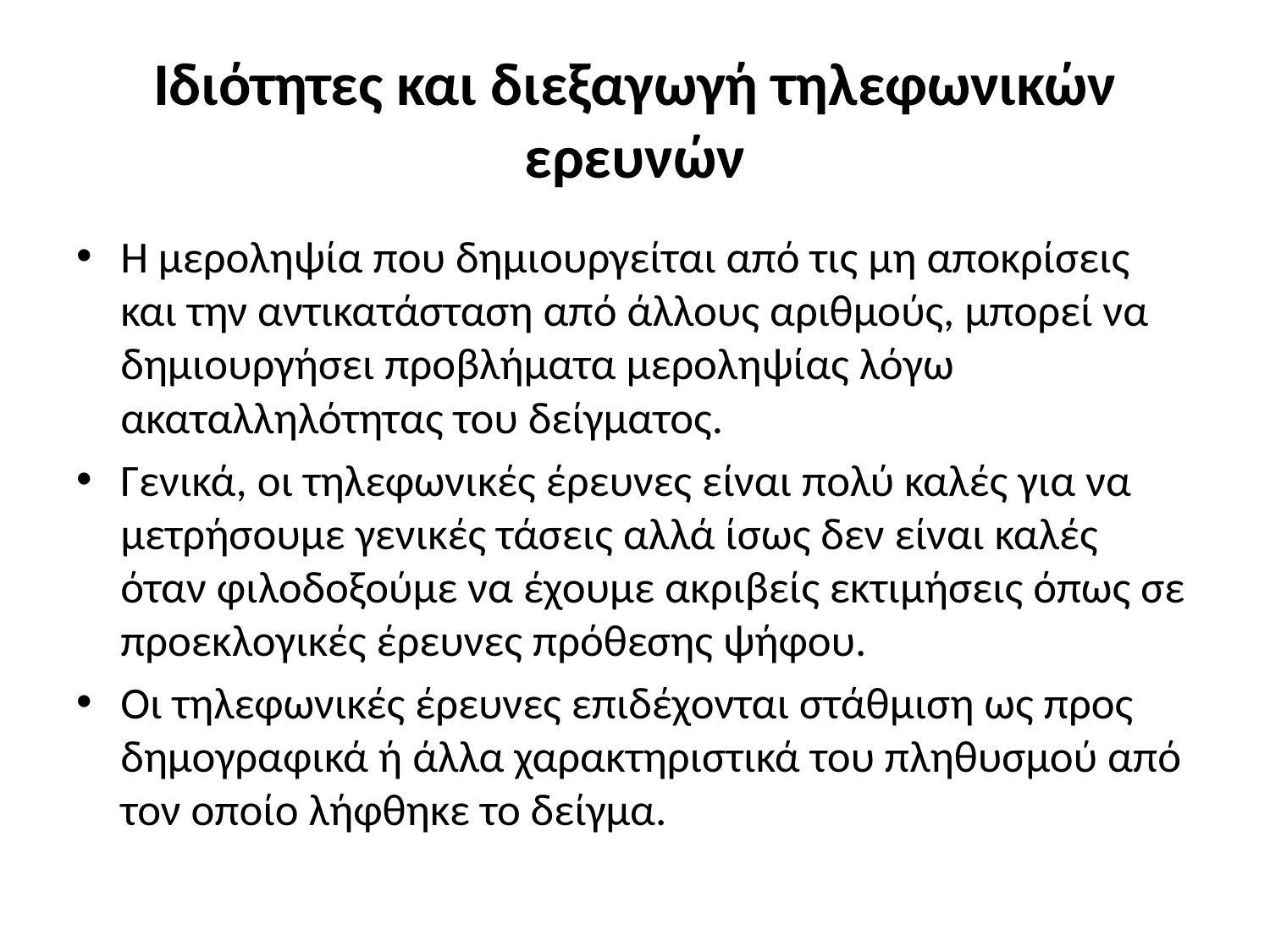

# Ιδιότητες και διεξαγωγή τηλεφωνικών ερευνών
Η μεροληψία που δημιουργείται από τις μη αποκρίσεις και την αντικατάσταση από άλλους αριθμούς, μπορεί να δημιουργήσει προβλήματα μεροληψίας λόγω ακαταλληλότητας του δείγματος.
Γενικά, οι τηλεφωνικές έρευνες είναι πολύ καλές για να μετρήσουμε γενικές τάσεις αλλά ίσως δεν είναι καλές όταν φιλοδοξούμε να έχουμε ακριβείς εκτιμήσεις όπως σε προεκλογικές έρευνες πρόθεσης ψήφου.
Οι τηλεφωνικές έρευνες επιδέχονται στάθμιση ως προς δημογραφικά ή άλλα χαρακτηριστικά του πληθυσμού από τον οποίο λήφθηκε το δείγμα.